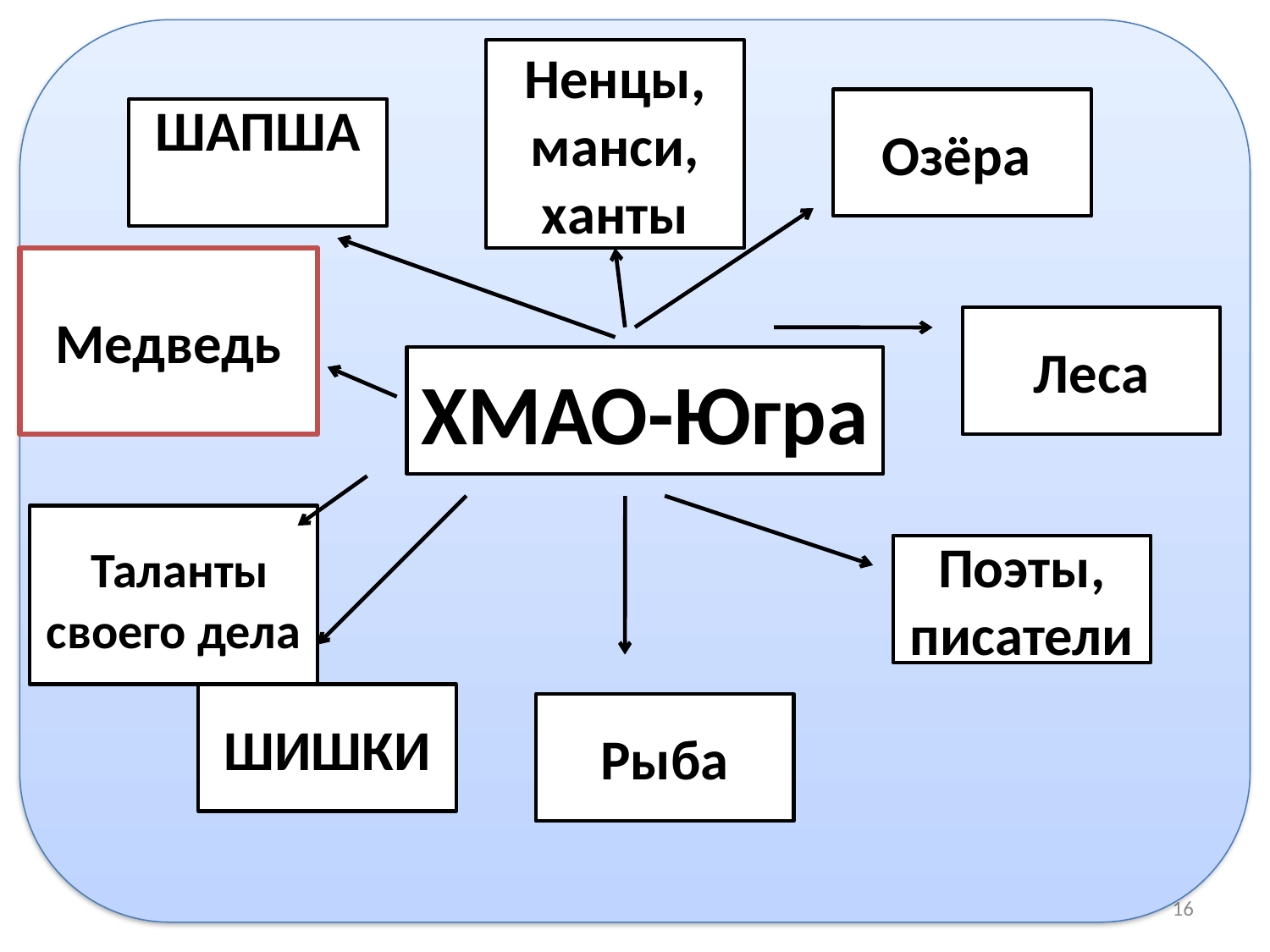

Ненцы, манси, ханты
Озёра
ШАПША

Медведь

Леса

ХМАО-Югра
 Таланты своего дела
Поэты, писатели
ШИШКИ
Рыба
16